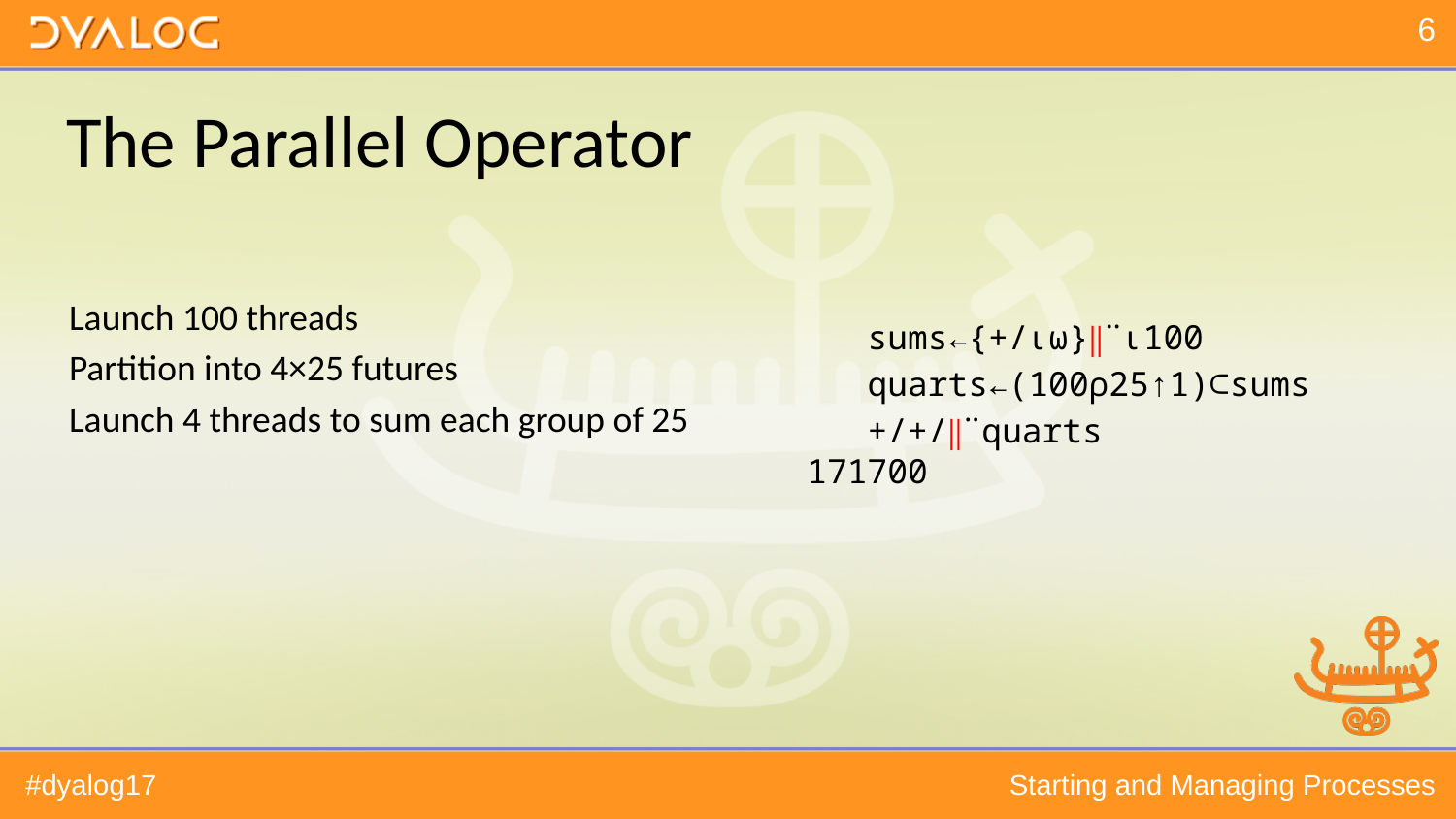

# The Parallel Operator

Launch 100 threads
Partition into 4×25 futures
Launch 4 threads to sum each group of 25
   sums←{+/⍳⍵}∥¨⍳100
   quarts←(100⍴25↑1)⊂sums
   +/+/∥¨quarts
171700